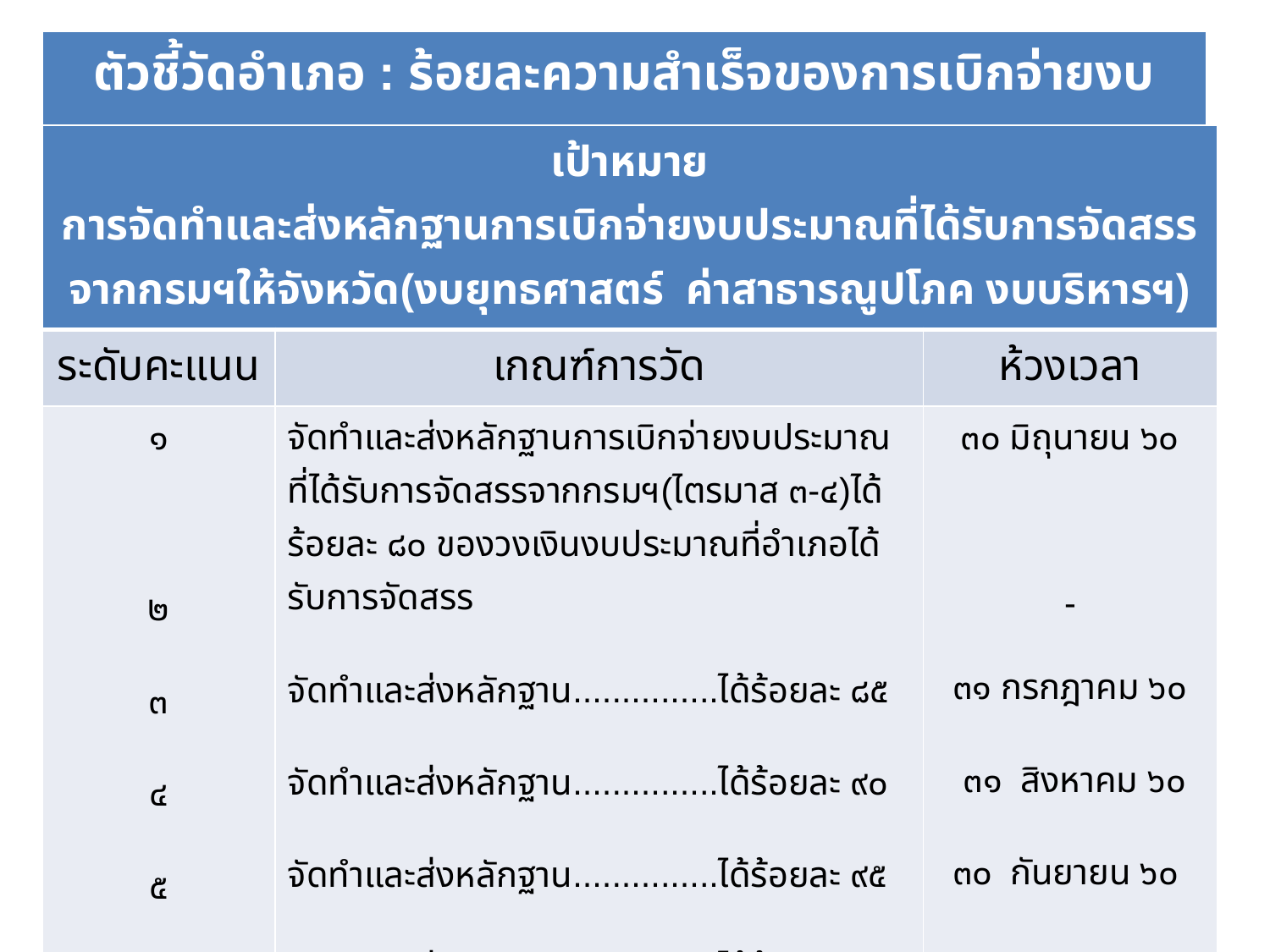

| ตัวชี้วัดอำเภอ : ร้อยละความสำเร็จของการเบิกจ่ายงบประมาณ พ.ศ.๒๕๖๐ |
| --- |
| เป้าหมาย การจัดทำและส่งหลักฐานการเบิกจ่ายงบประมาณที่ได้รับการจัดสรรจากกรมฯให้จังหวัด(งบยุทธศาสตร์ ค่าสาธารณูปโภค งบบริหารฯ) |  |  |
| --- | --- | --- |
| ระดับคะแนน | เกณฑ์การวัด | ห้วงเวลา |
| ๑ ๒ ๓ ๔ ๕ | จัดทำและส่งหลักฐานการเบิกจ่ายงบประมาณที่ได้รับการจัดสรรจากกรมฯ(ไตรมาส ๓-๔)ได้ร้อยละ ๘๐ ของวงเงินงบประมาณที่อำเภอได้รับการจัดสรร จัดทำและส่งหลักฐาน...............ได้ร้อยละ ๘๕ จัดทำและส่งหลักฐาน...............ได้ร้อยละ ๙๐ จัดทำและส่งหลักฐาน...............ได้ร้อยละ ๙๕ จัดทำและส่งหลักฐาน...............ได้ร้อยละ ๑๐๐ | ๓๐ มิถุนายน ๖๐ - ๓๑ กรกฎาคม ๖๐ ๓๑ สิงหาคม ๖๐ ๓๐ กันยายน ๖๐ |